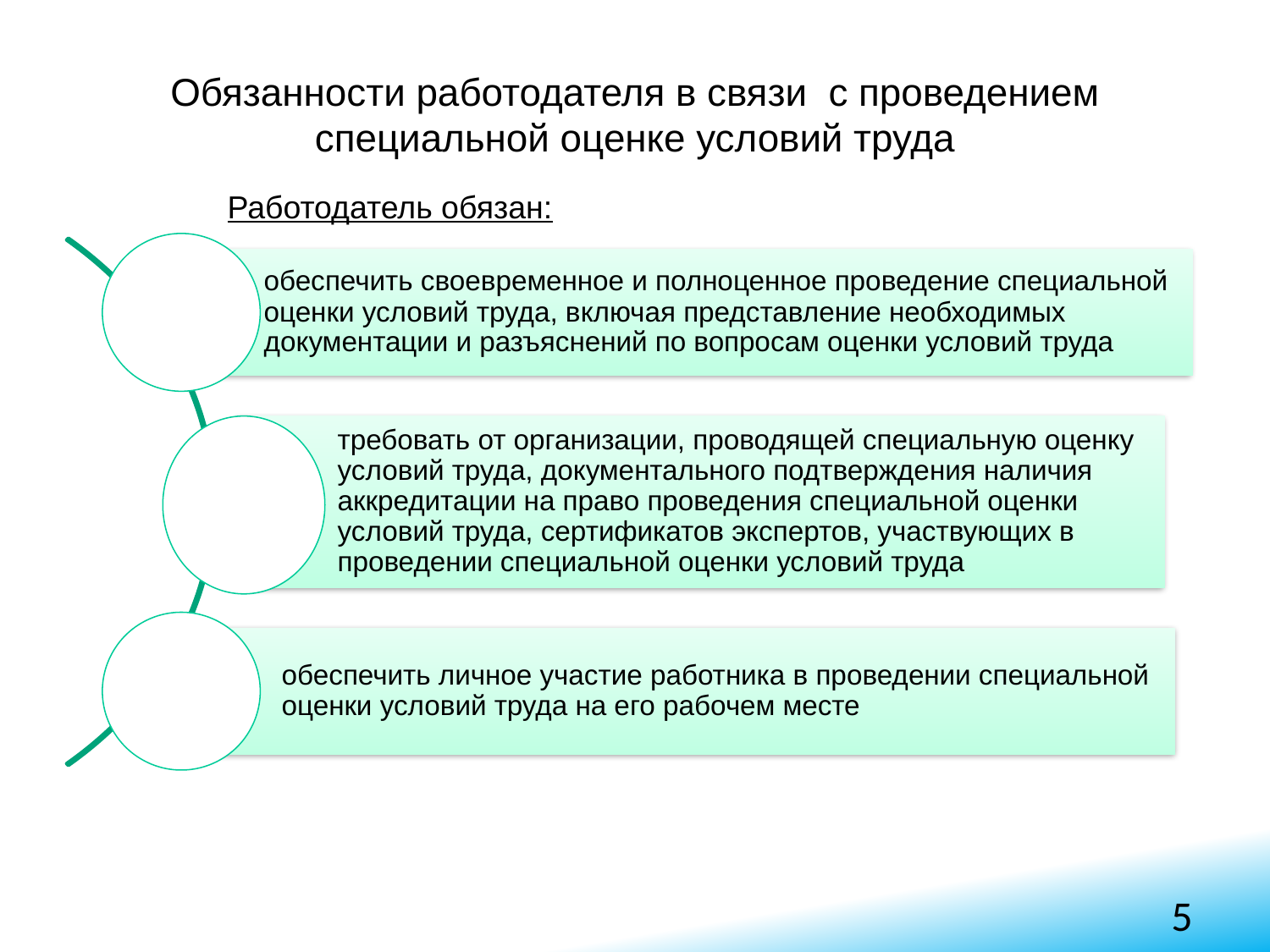

Обязанности работодателя в связи  с проведением специальной оценке условий труда
Работодатель обязан:
обеспечить своевременное и полноценное проведение специальной оценки условий труда, включая представление необходимых документации и разъяснений по вопросам оценки условий труда
требовать от организации, проводящей специальную оценку условий труда, документального подтверждения наличия аккредитации на право проведения специальной оценки условий труда, сертификатов экспертов, участвующих в проведении специальной оценки условий труда
обеспечить личное участие работника в проведении специальной оценки условий труда на его рабочем месте
5